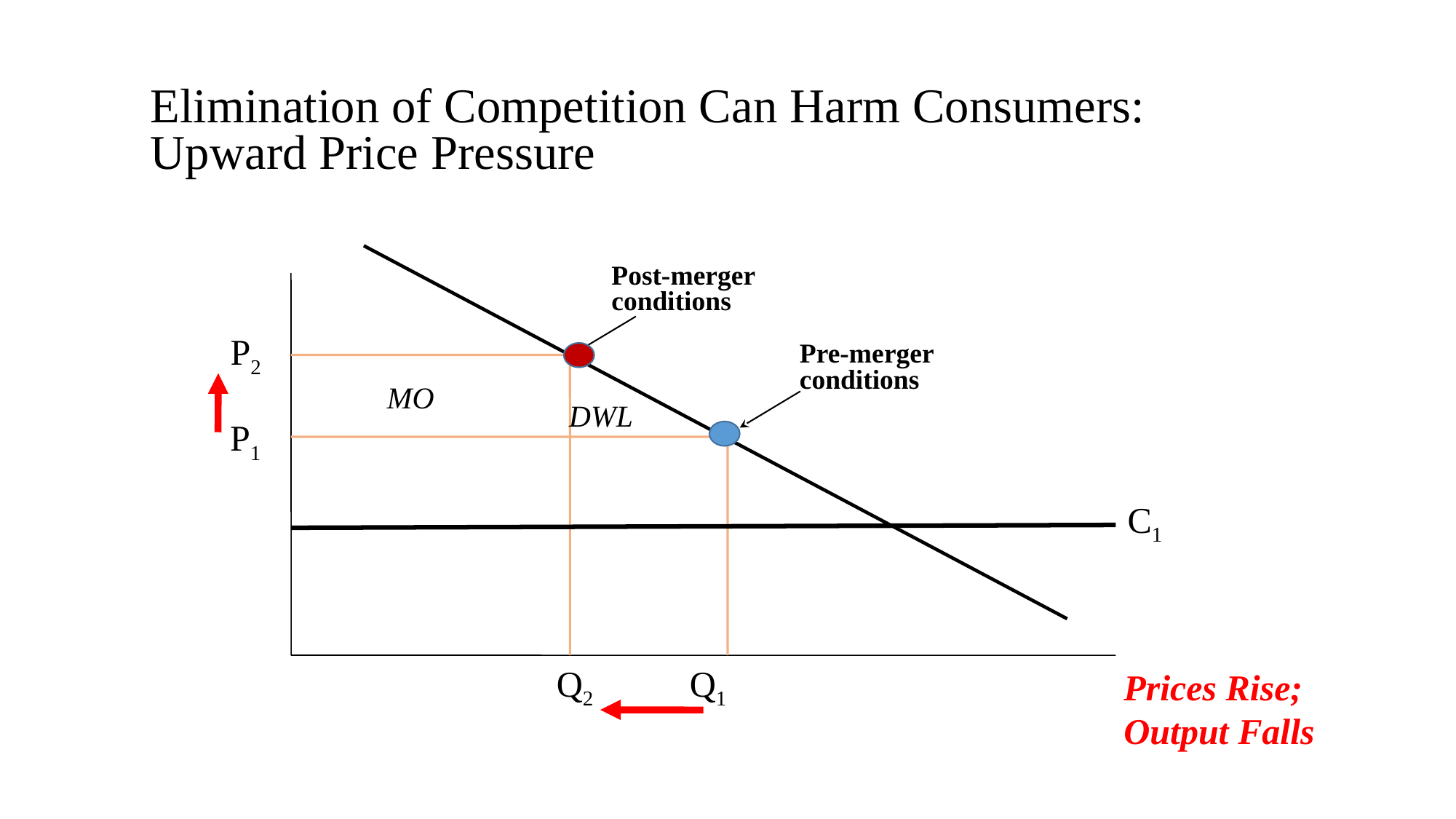

# Elimination of Competition Can Harm Consumers: Upward Price Pressure

Post-merger
conditions

P2
Pre-merger
conditions

MO
DWL
P1

C1

Q2
Q1
Prices Rise;
Output Falls
83